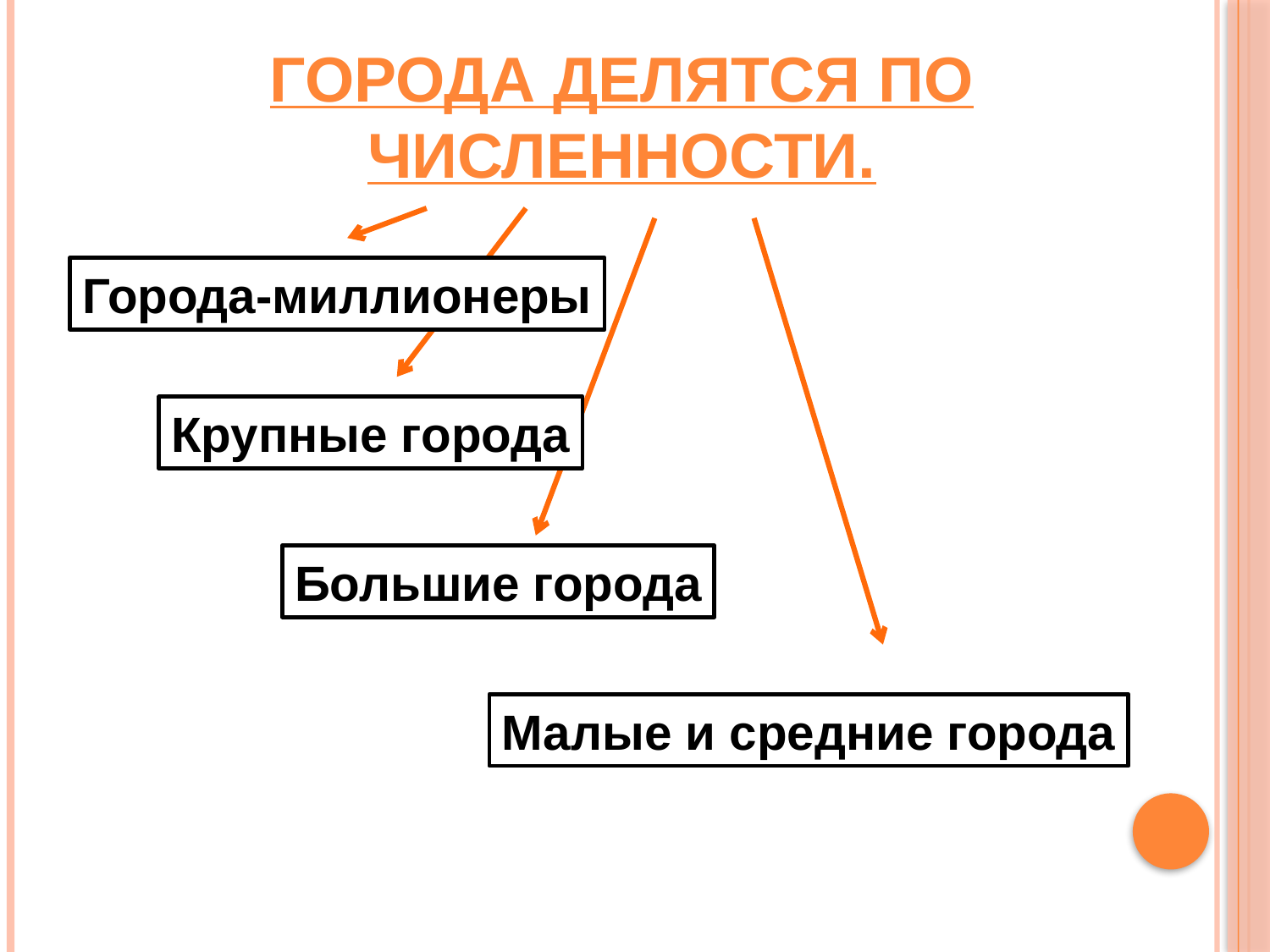

# Города делятся по численности.
Города-миллионеры
Крупные города
Большие города
Малые и средние города